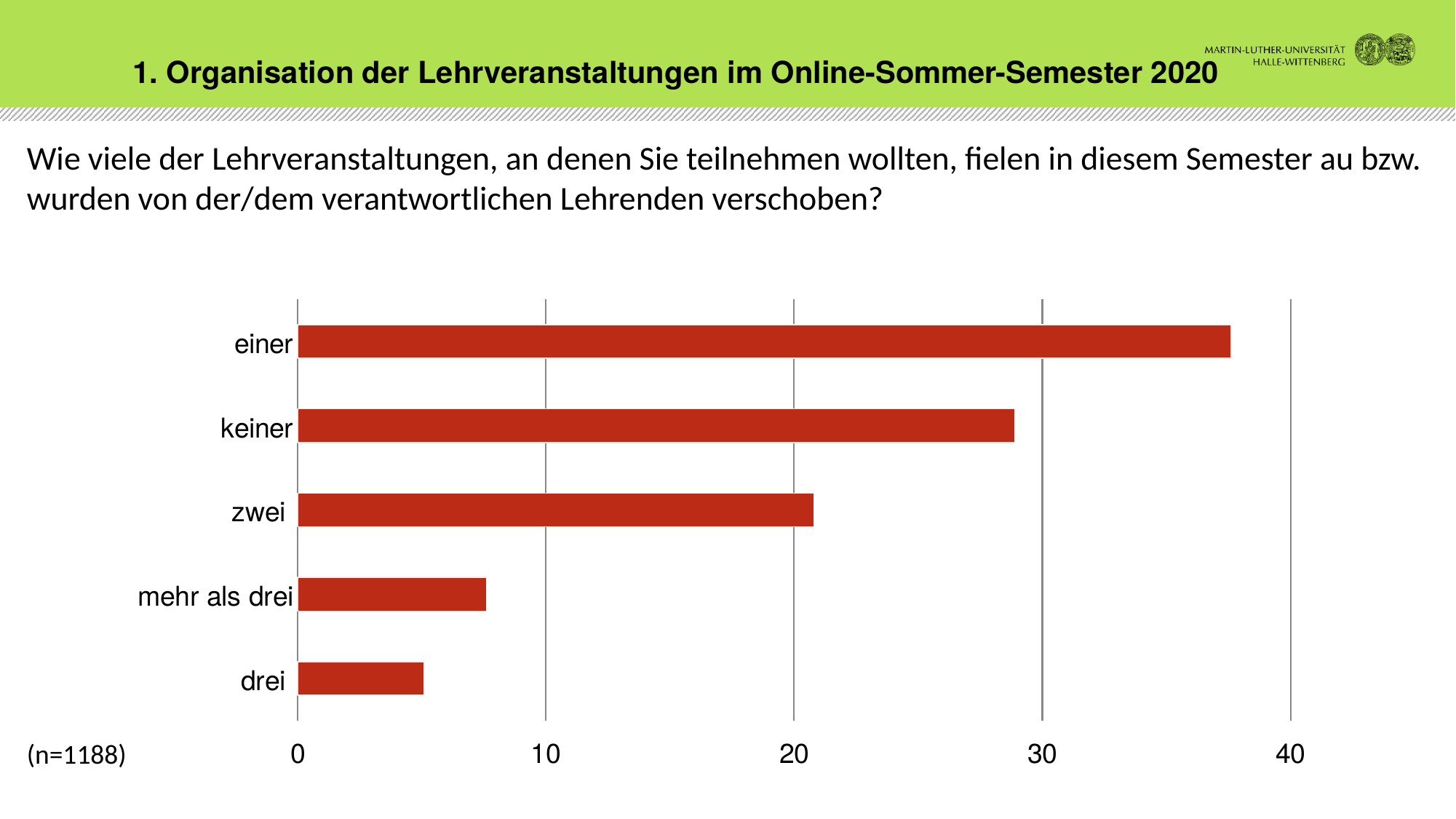

1. Organisation der Lehrveranstaltungen im Online-Sommer-Semester 2020
# Wie viele der Lehrveranstaltungen, an denen Sie teilnehmen wollten, fielen in diesem Semester au bzw. wurden von der/dem verantwortlichen Lehrenden verschoben? (n=1188)

### Chart

| Category | Region 1 |
|---|---|
| einer | 37.6 |
| keiner | 28.9 |
| zwei  | 20.8 |
| mehr als drei | 7.6 |
| drei  | 5.1 |